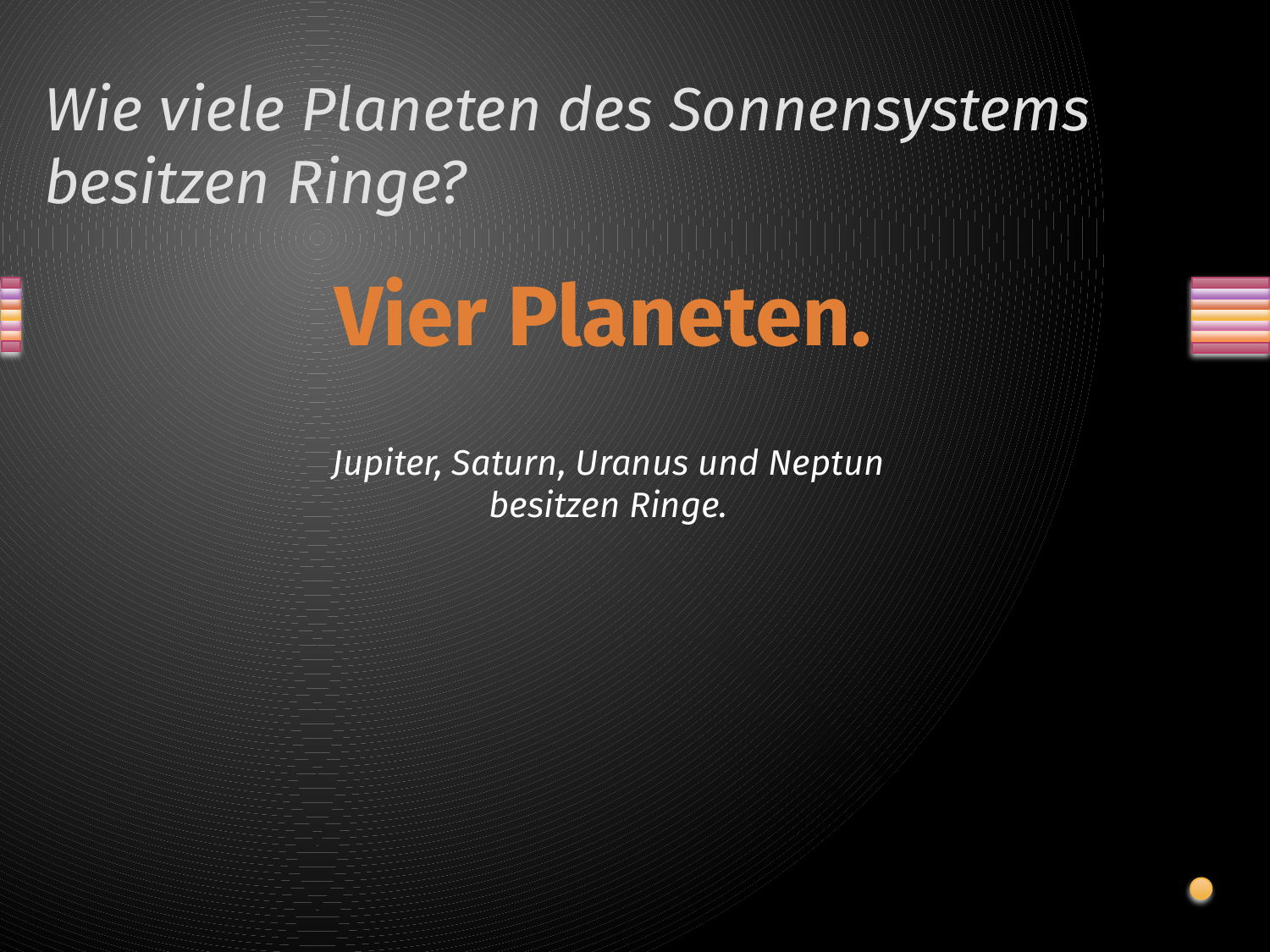

# Wie viele Planeten des Sonnensystems besitzen Ringe?
Vier Planeten.
Jupiter, Saturn, Uranus und Neptun besitzen Ringe.